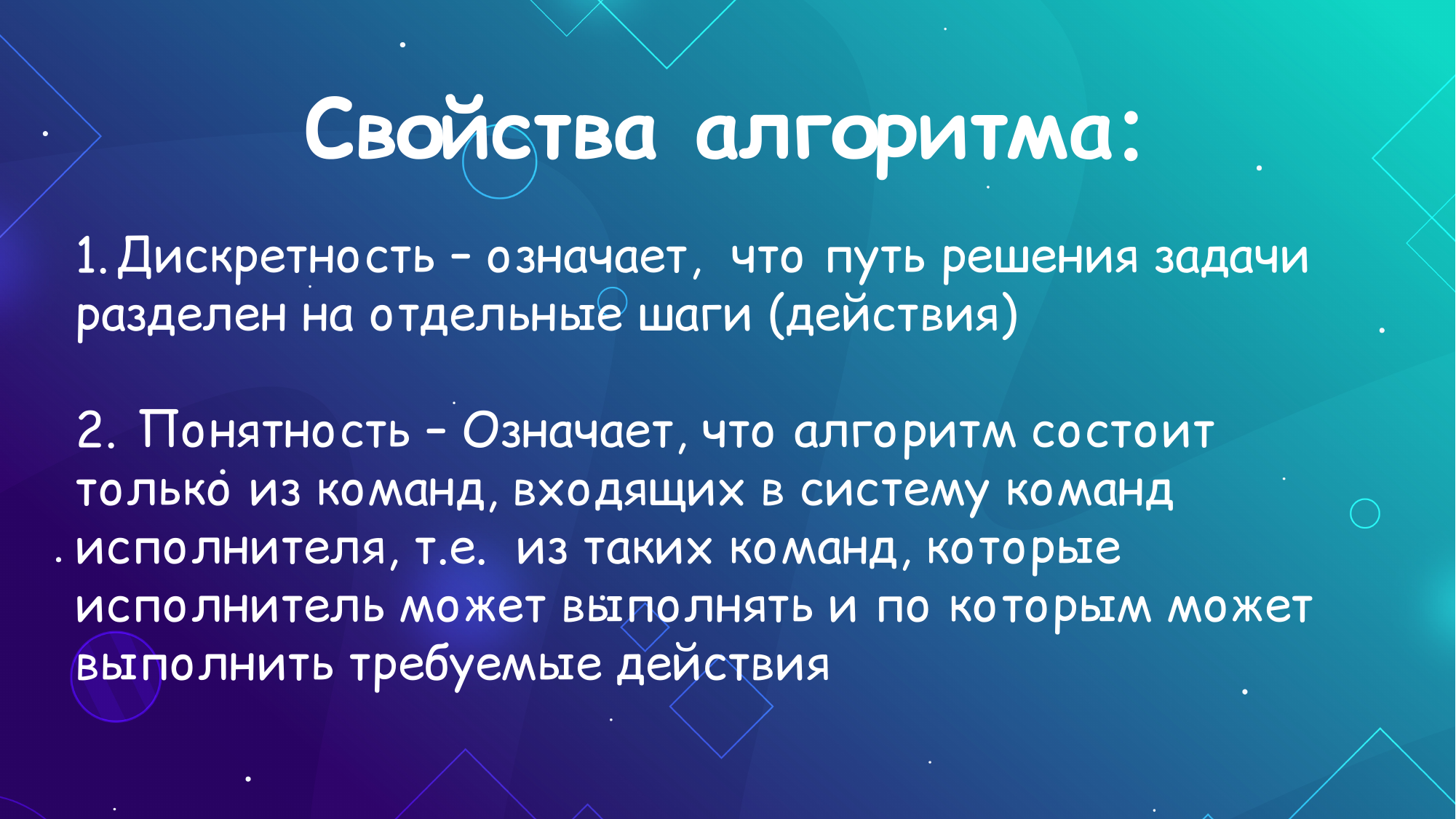

# Свойства алгоритма:
Дискретность – означает,  что путь решения задачи
разделен на отдельные шаги (действия)

Понятность – Означает, что алгоритм состоит
только из команд, входящих в систему команд
исполнителя, т.е.  из таких команд, которые
исполнитель может выполнять и по которым может
выполнить требуемые действия